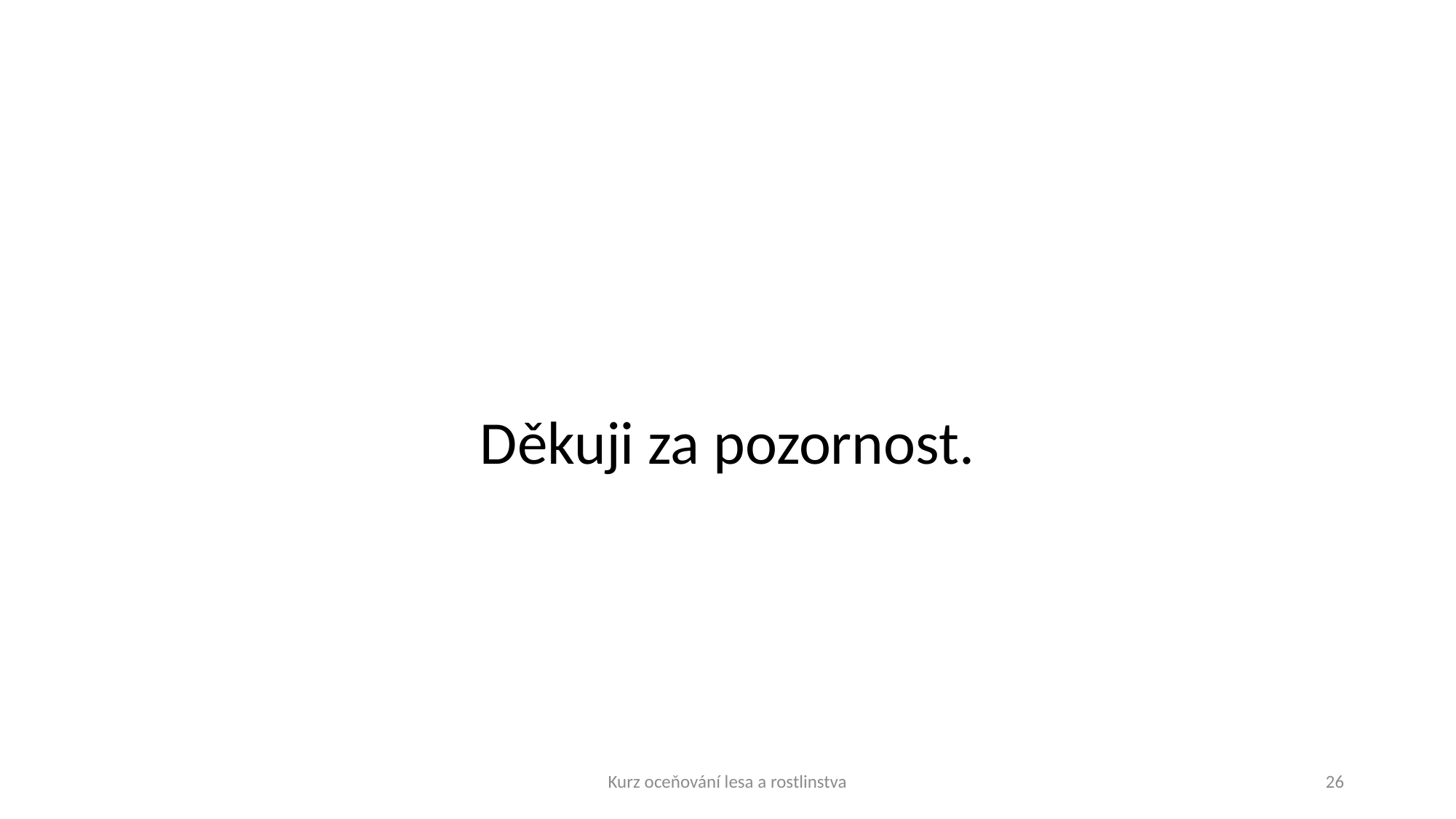

#

Děkuji za pozornost.

Kurz oceňování lesa a rostlinstva
26